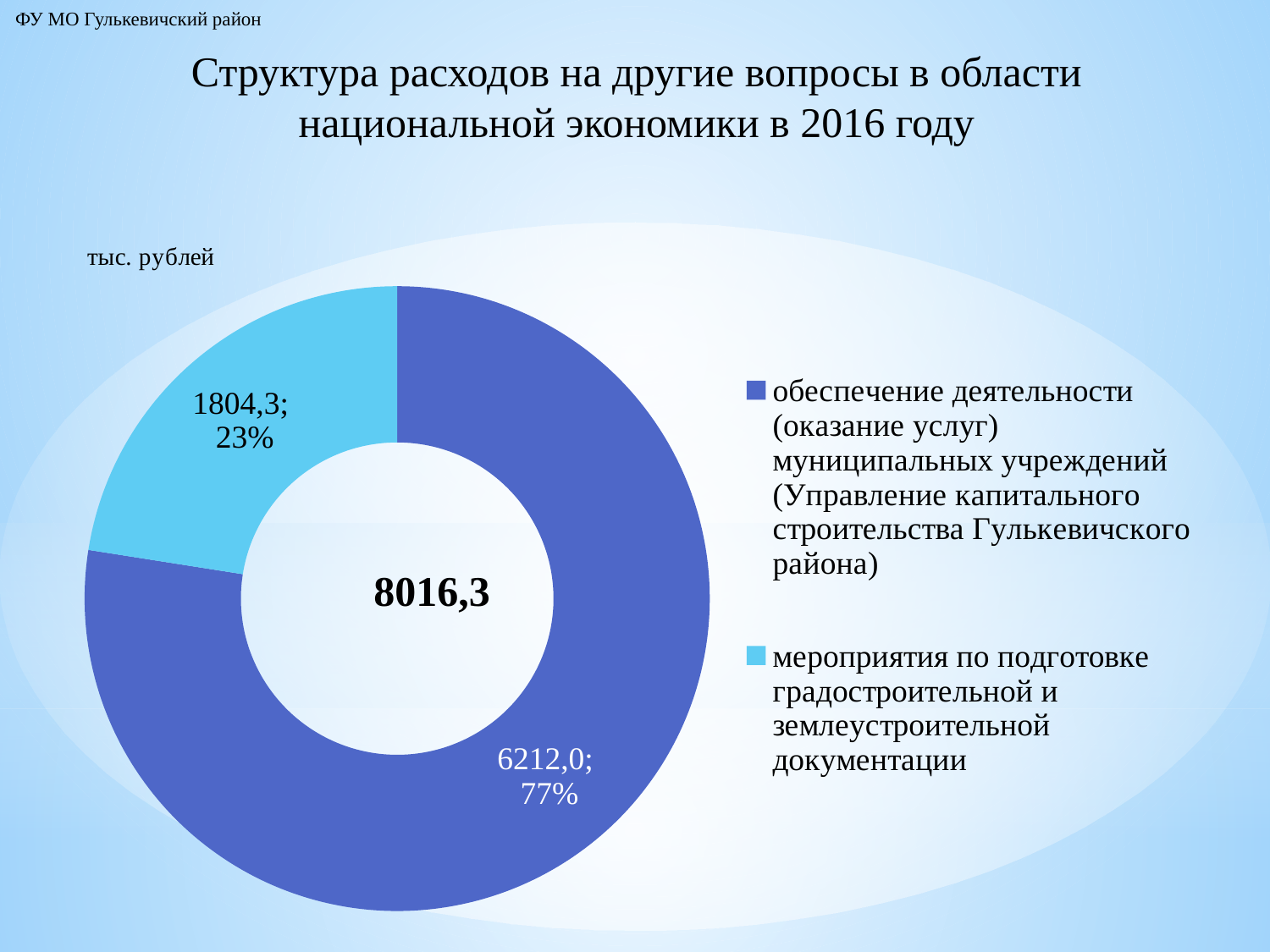

ФУ МО Гулькевичский район
Структура расходов на другие вопросы в области национальной экономики в 2016 году

### Chart: 8016,3

| Category | Продажи |
|---|---|
| обеспечение деятельности  (оказание услуг) муниципальных учреждений (Управление капитального строительства Гулькевичского района) | 6212.0 |
| мероприятия по подготовке градостроительной и землеустроительной документации | 1804.3 |